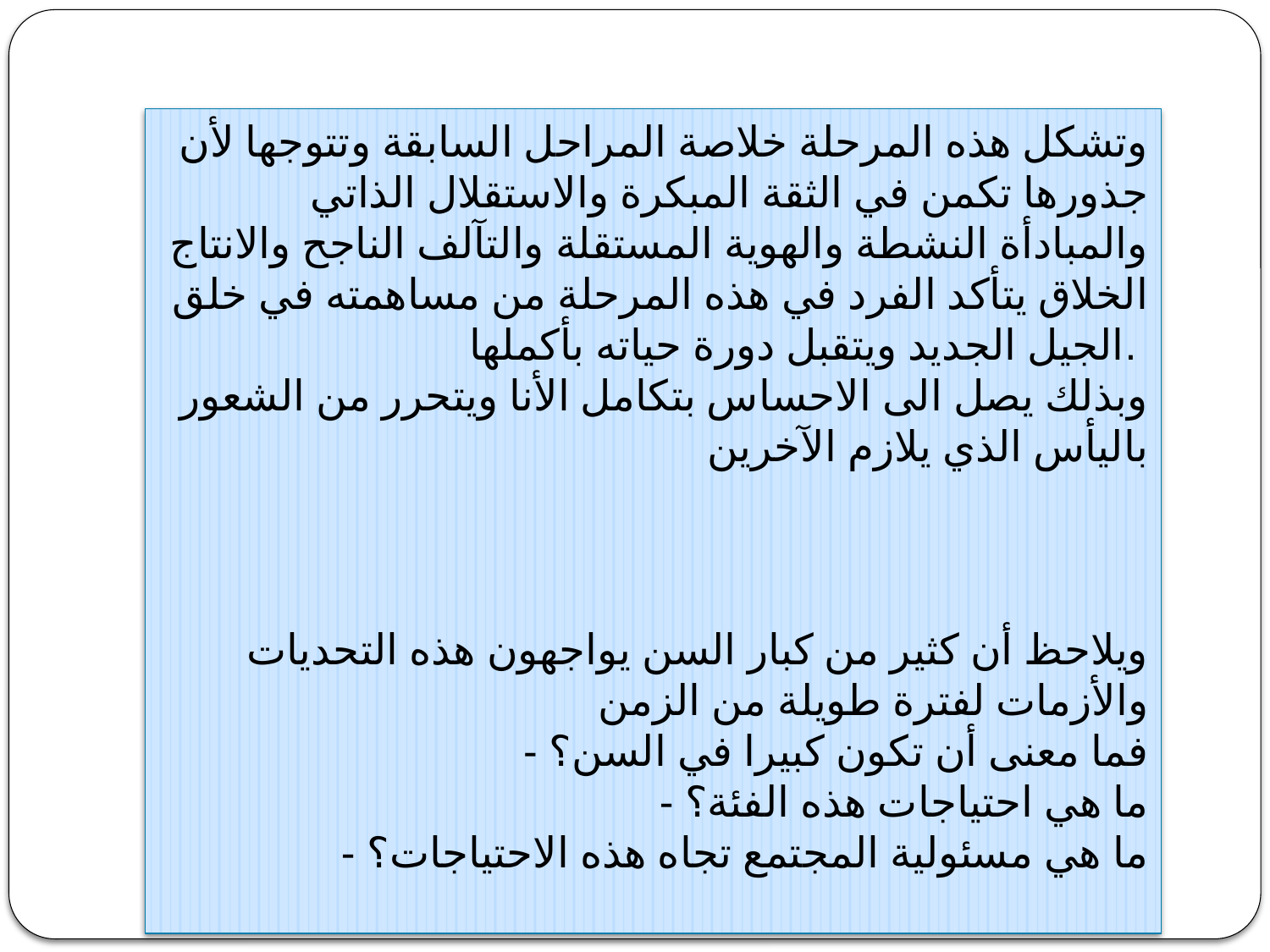

وتشكل هذه المرحلة خلاصة المراحل السابقة وتتوجها لأن جذورها تكمن في الثقة المبكرة والاستقلال الذاتي والمبادأة النشطة والهوية المستقلة والتآلف الناجح والانتاج الخلاق يتأكد الفرد في هذه المرحلة من مساهمته في خلق الجيل الجديد ويتقبل دورة حياته بأكملها.
وبذلك يصل الى الاحساس بتكامل الأنا ويتحرر من الشعور باليأس الذي يلازم الآخرين

ويلاحظ أن كثير من كبار السن يواجهون هذه التحديات والأزمات لفترة طويلة من الزمن
- فما معنى أن تكون كبيرا في السن؟
- ما هي احتياجات هذه الفئة؟
- ما هي مسئولية المجتمع تجاه هذه الاحتياجات؟